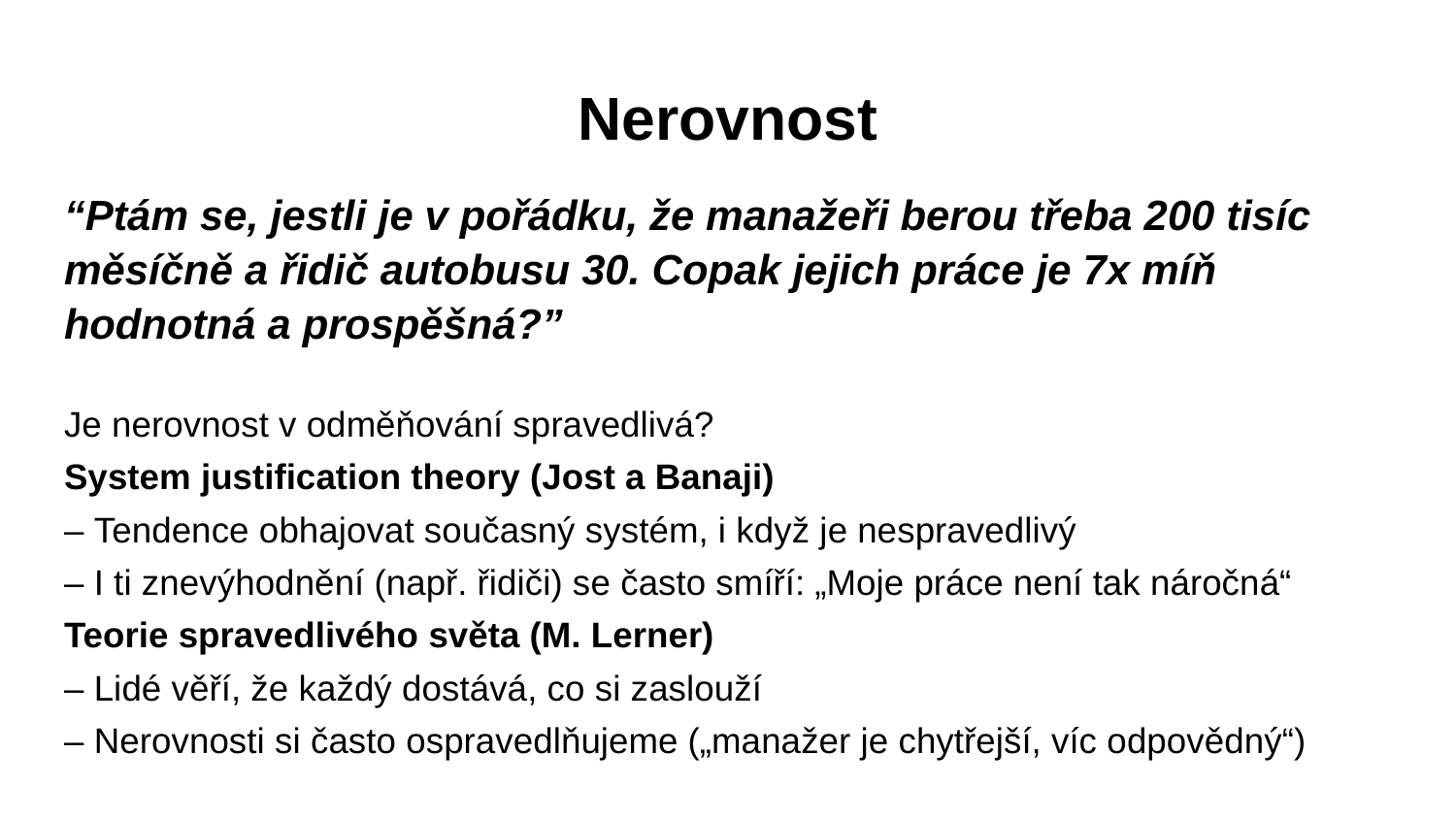

# Nerovnost
“Ptám se, jestli je v pořádku, že manažeři berou třeba 200 tisíc měsíčně a řidič autobusu 30. Copak jejich práce je 7x míň hodnotná a prospěšná?”

Je nerovnost v odměňování spravedlivá?
System justification theory (Jost a Banaji)
– Tendence obhajovat současný systém, i když je nespravedlivý
– I ti znevýhodnění (např. řidiči) se často smíří: „Moje práce není tak náročná“
Teorie spravedlivého světa (M. Lerner)
– Lidé věří, že každý dostává, co si zaslouží
– Nerovnosti si často ospravedlňujeme („manažer je chytřejší, víc odpovědný“)